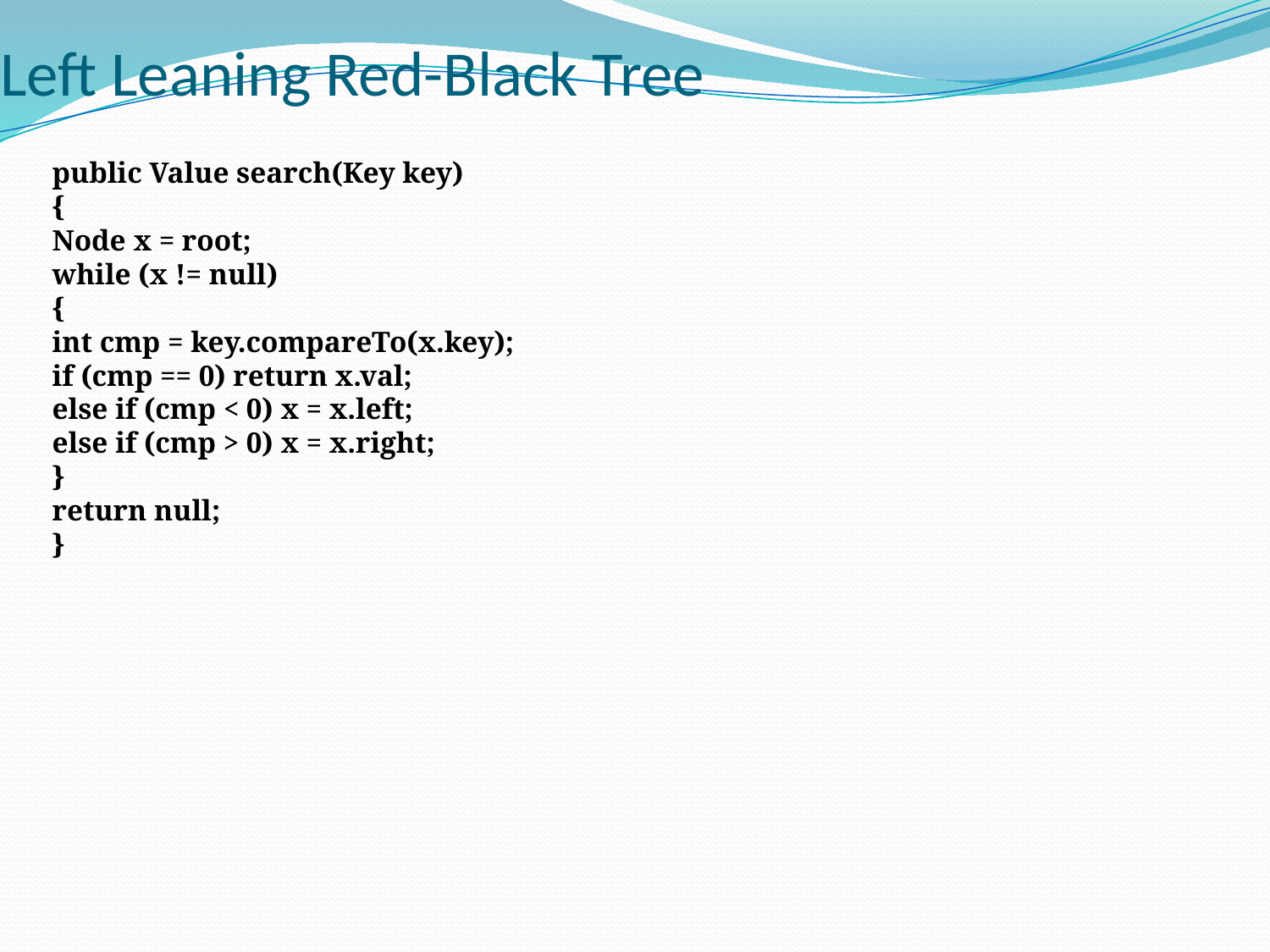

# Left Leaning Red-Black Tree
public Value search(Key key)
{
Node x = root;
while (x != null)
{
int cmp = key.compareTo(x.key);
if (cmp == 0) return x.val;
else if (cmp < 0) x = x.left;
else if (cmp > 0) x = x.right;
}
return null;
}